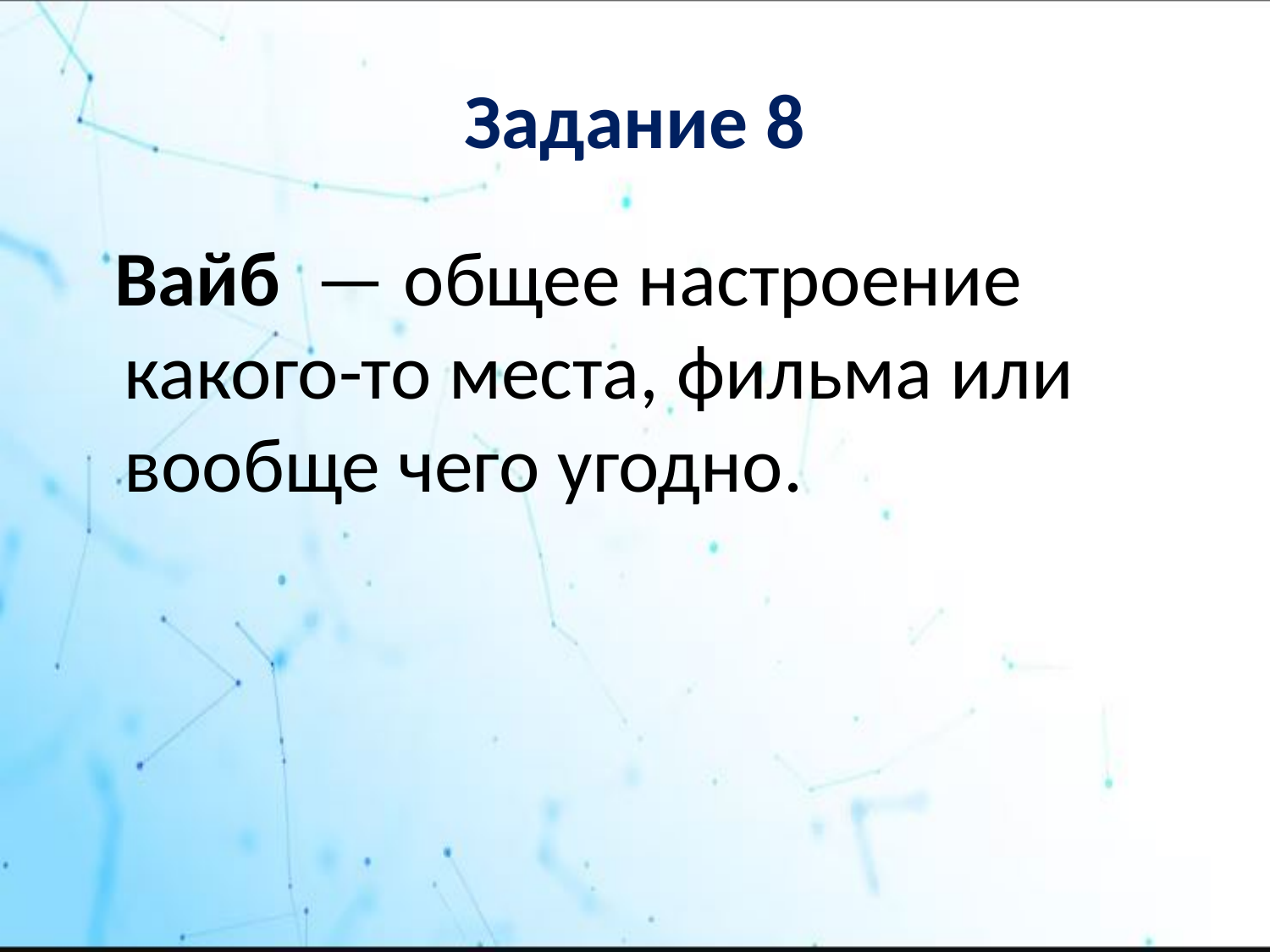

# Задание 8
   Вайб  — общее настроение какого-то места, фильма или вообще чего угодно.